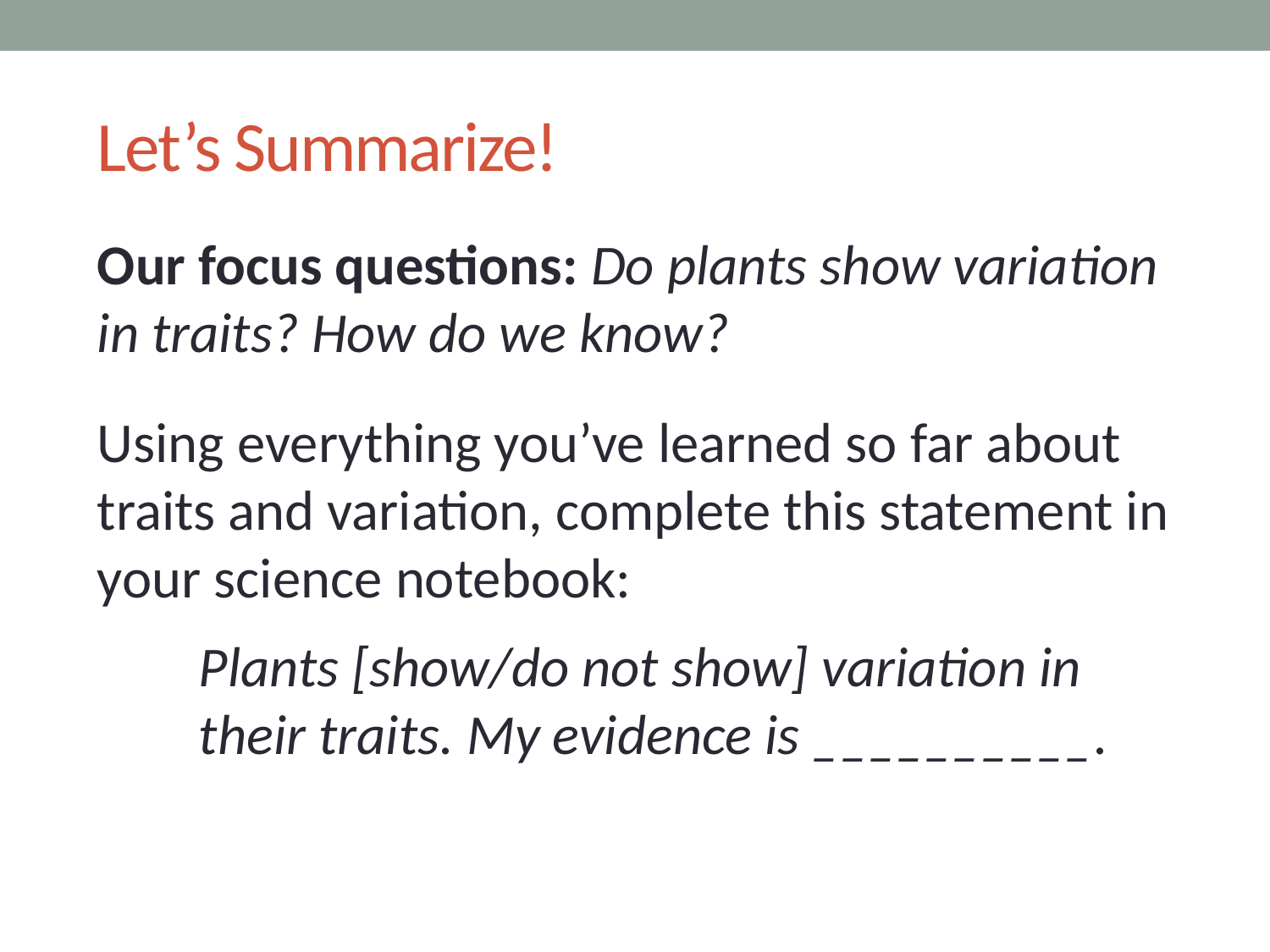

# Let’s Summarize!
Our focus questions: Do plants show variation in traits? How do we know?
Using everything you’ve learned so far about traits and variation, complete this statement in your science notebook:
Plants [show/do not show] variation in their traits. My evidence is __________.